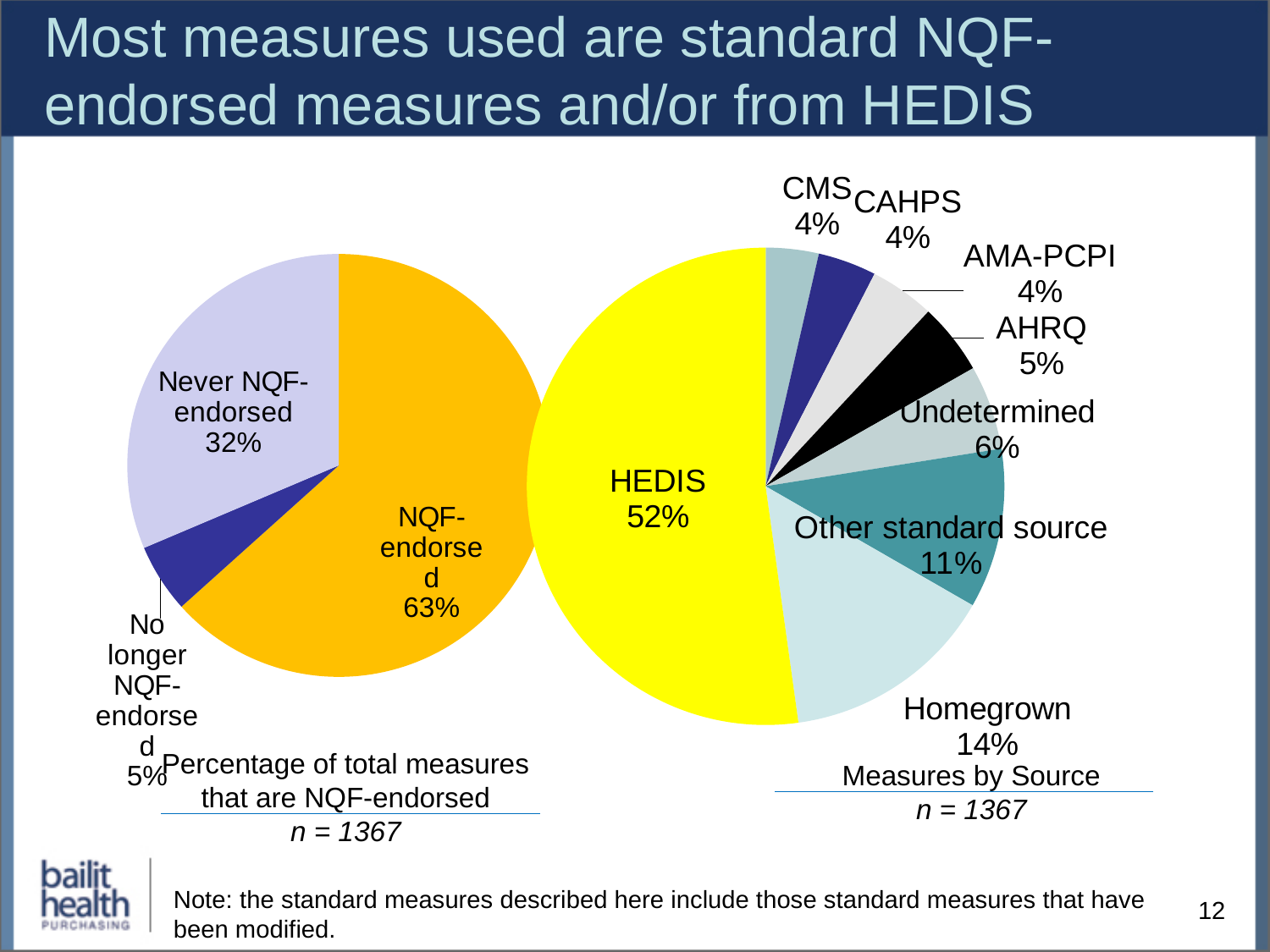

# Most measures used are standard NQF-endorsed measures and/or from HEDIS

### Chart

| Category |
|---|

### Chart

| Category | number of measures |
|---|---|
| CMS | 49.0 |
| CAHPS | 54.0 |
| AMA-PCPI | 60.0 |
| AHRQ | 66.0 |
| Undetermined | 78.0 |
| Other standard source | 148.0 |
| Homegrown | 198.0 |
| HEDIS | 713.0 |

### Chart

| Category | Column1 |
|---|---|
| NQF endorsed | 866.0 |
| No longer NQF endorsed | 72.0 |
| Never NQF endorsed | 429.0 |
Percentage of total measures that are NQF-endorsed
n = 1367
Measures by Source
n = 1367
Note: the standard measures described here include those standard measures that have been modified.
12